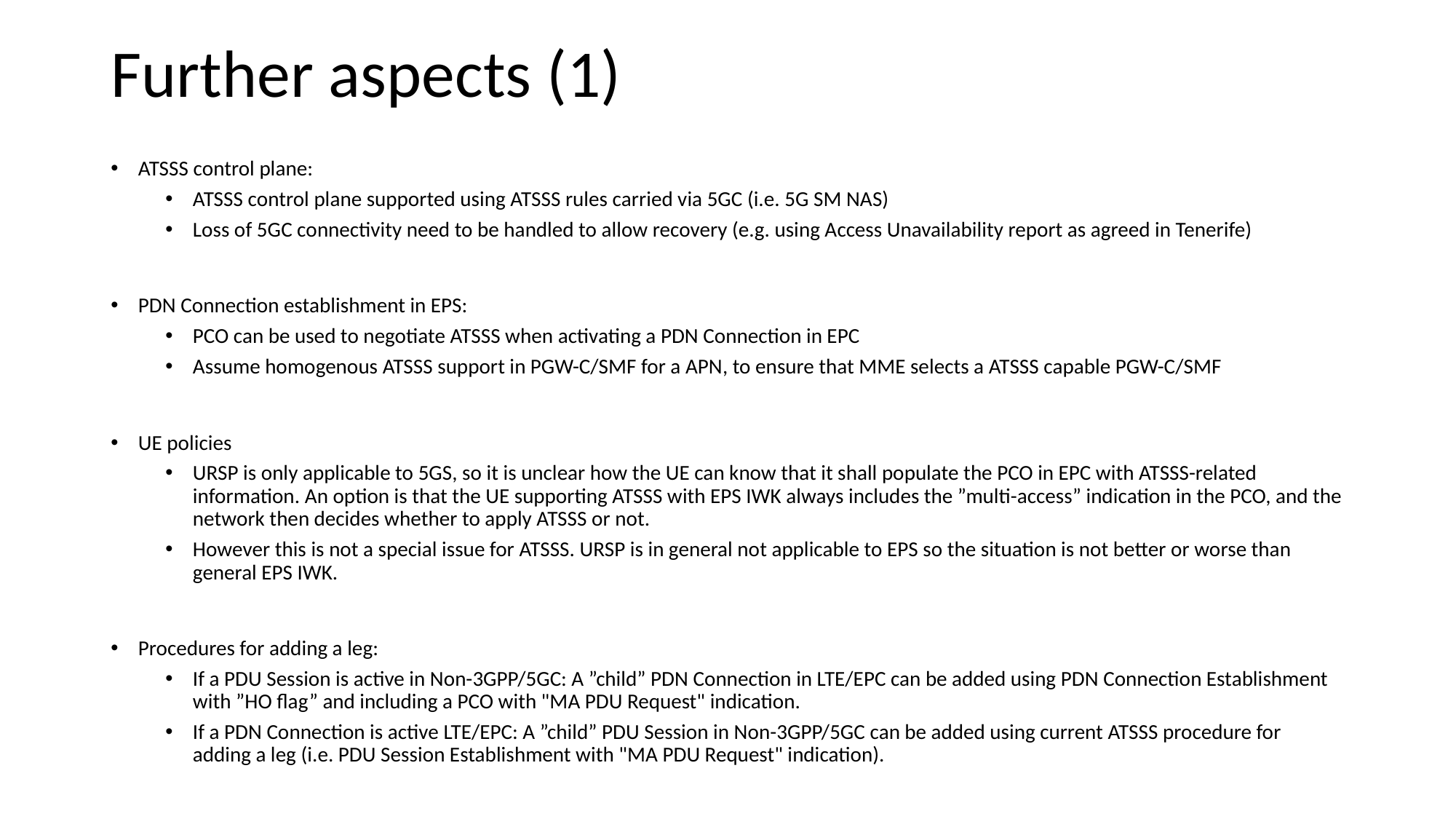

# Further aspects (1)
ATSSS control plane:
ATSSS control plane supported using ATSSS rules carried via 5GC (i.e. 5G SM NAS)
Loss of 5GC connectivity need to be handled to allow recovery (e.g. using Access Unavailability report as agreed in Tenerife)

PDN Connection establishment in EPS:
PCO can be used to negotiate ATSSS when activating a PDN Connection in EPC
Assume homogenous ATSSS support in PGW-C/SMF for a APN, to ensure that MME selects a ATSSS capable PGW-C/SMF

UE policies
URSP is only applicable to 5GS, so it is unclear how the UE can know that it shall populate the PCO in EPC with ATSSS-related information. An option is that the UE supporting ATSSS with EPS IWK always includes the ”multi-access” indication in the PCO, and the network then decides whether to apply ATSSS or not.
However this is not a special issue for ATSSS. URSP is in general not applicable to EPS so the situation is not better or worse than general EPS IWK.

Procedures for adding a leg:
If a PDU Session is active in Non-3GPP/5GC: A ”child” PDN Connection in LTE/EPC can be added using PDN Connection Establishment with ”HO flag” and including a PCO with "MA PDU Request" indication.
If a PDN Connection is active LTE/EPC: A ”child” PDU Session in Non-3GPP/5GC can be added using current ATSSS procedure for adding a leg (i.e. PDU Session Establishment with "MA PDU Request" indication).